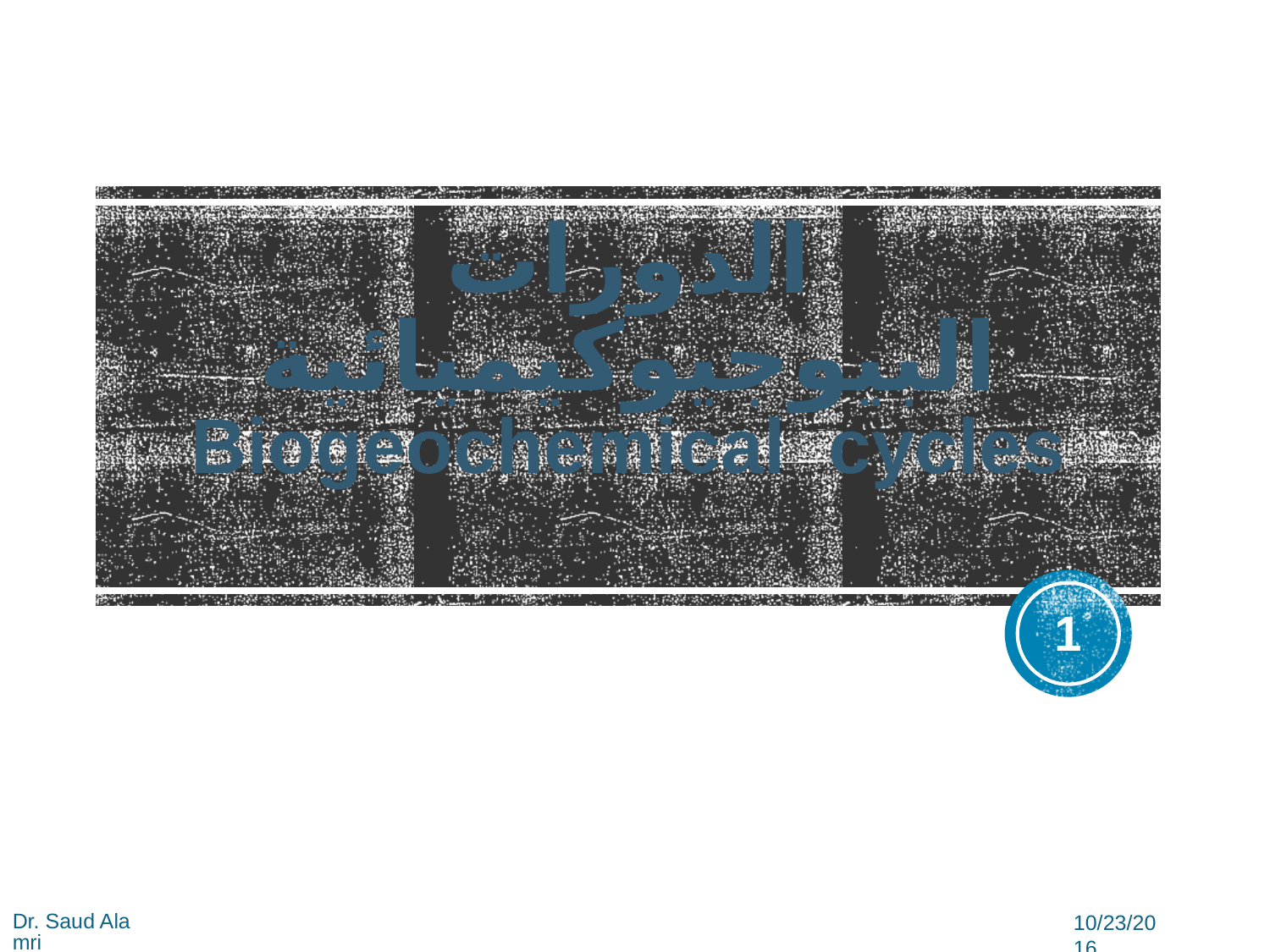

# الدورات البيوجيوكيميائية Biogeochemical  cycles
1
Dr. Saud Alamri
10/23/2016